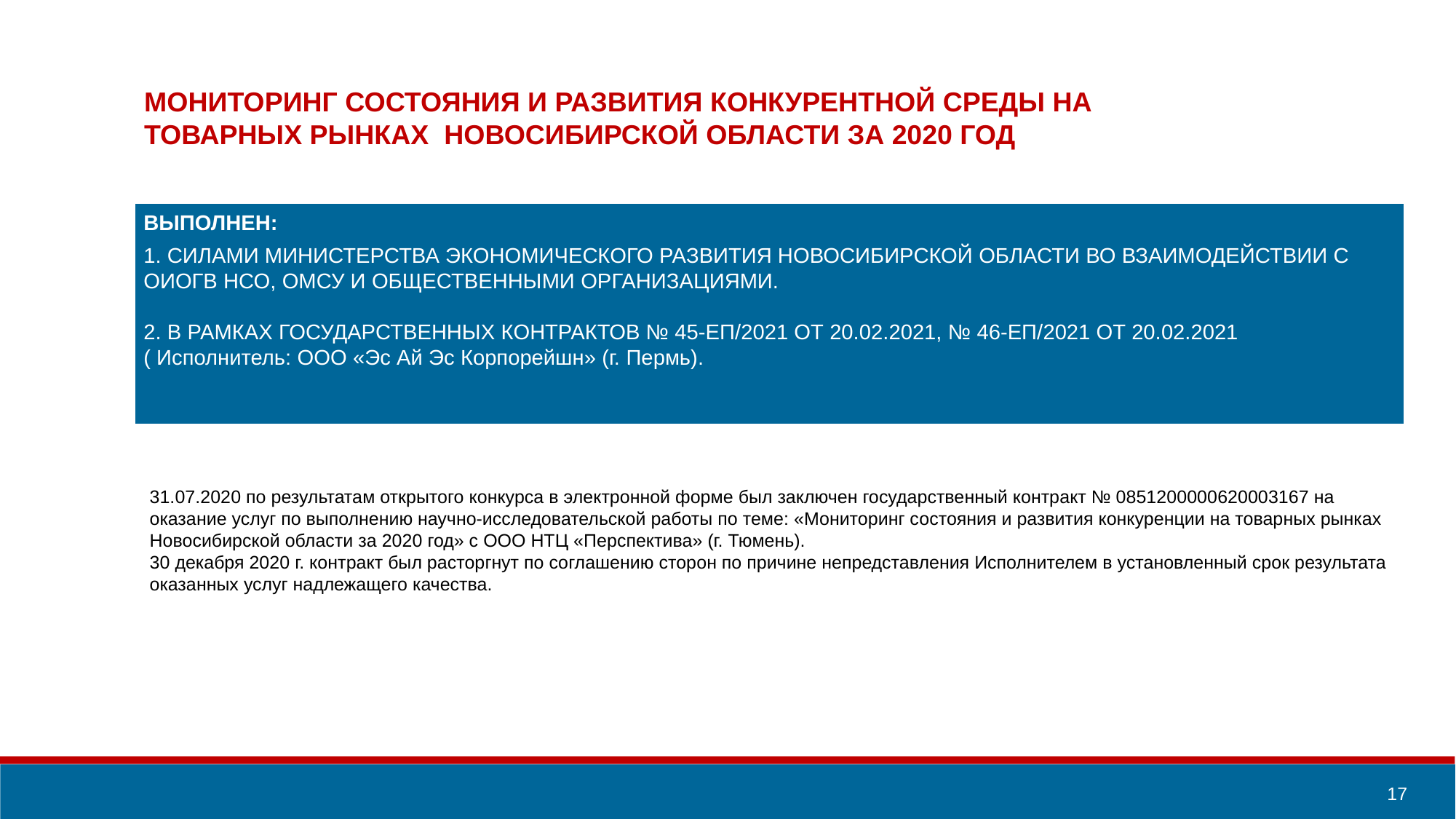

МОНИТОРИНГ СОСТОЯНИЯ И РАЗВИТИЯ КОНКУРЕНТНОЙ СРЕДЫ НА ТОВАРНЫХ РЫНКАХ  НОВОСИБИРСКОЙ ОБЛАСТИ ЗА 2020 ГОД
ВЫПОЛНЕН:
1. СИЛАМИ МИНИСТЕРСТВА ЭКОНОМИЧЕСКОГО РАЗВИТИЯ НОВОСИБИРСКОЙ ОБЛАСТИ ВО ВЗАИМОДЕЙСТВИИ С ОИОГВ НСО, ОМСУ И ОБЩЕСТВЕННЫМИ ОРГАНИЗАЦИЯМИ.

2. В РАМКАХ ГОСУДАРСТВЕННЫХ КОНТРАКТОВ № 45-ЕП/2021 ОТ 20.02.2021, № 46-ЕП/2021 ОТ 20.02.2021
( Исполнитель: ООО «Эс Ай Эс Корпорейшн» (г. Пермь).

31.07.2020 по результатам открытого конкурса в электронной форме был заключен государственный контракт № 0851200000620003167 на оказание услуг по выполнению научно-исследовательской работы по теме: «Мониторинг состояния и развития конкуренции на товарных рынках Новосибирской области за 2020 год» с ООО НТЦ «Перспектива» (г. Тюмень).
30 декабря 2020 г. контракт был расторгнут по соглашению сторон по причине непредставления Исполнителем в установленный срок результата оказанных услуг надлежащего качества.
17